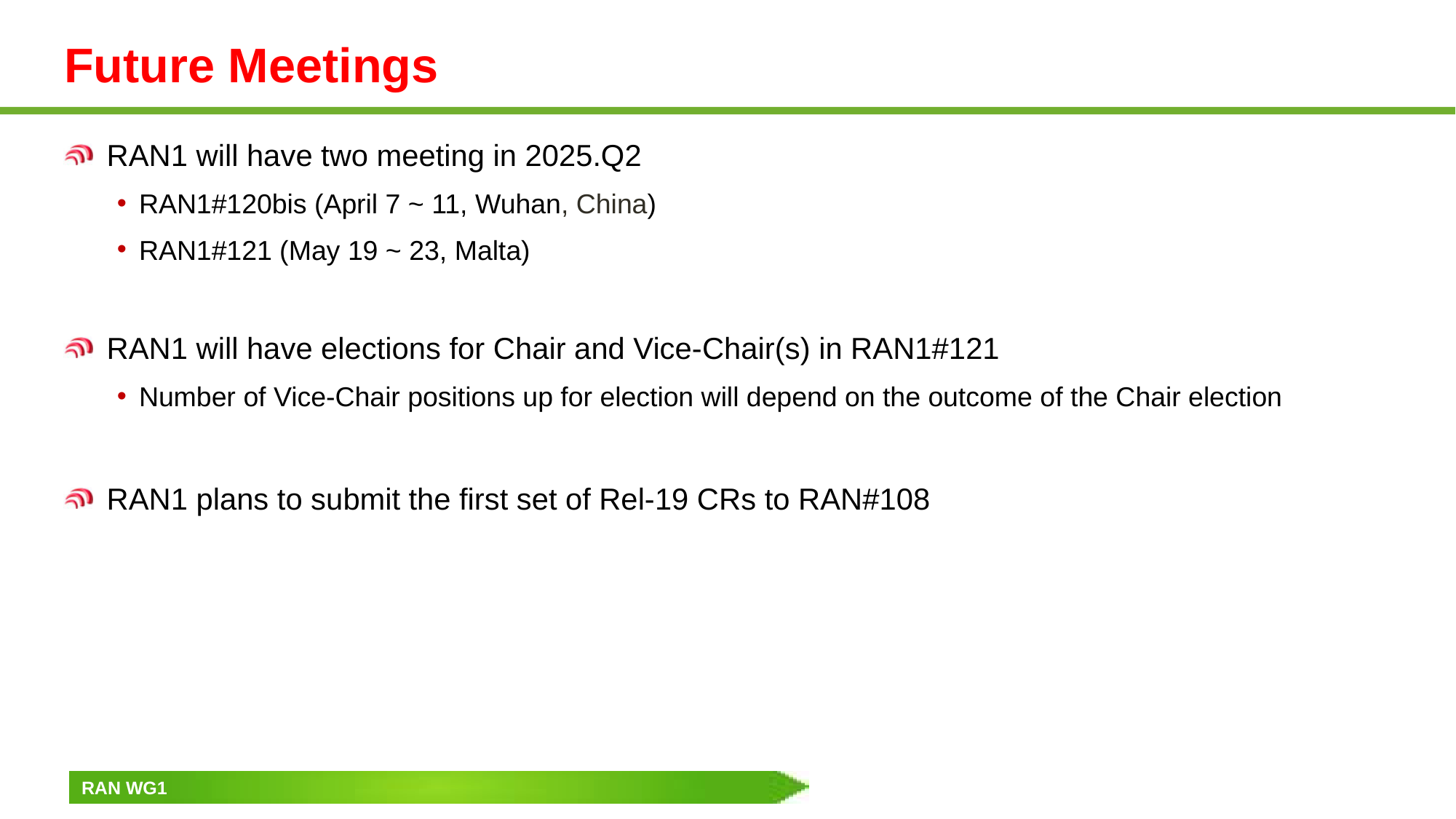

# Future Meetings
RAN1 will have two meeting in 2025.Q2
RAN1#120bis (April 7 ~ 11, Wuhan, China)
RAN1#121 (May 19 ~ 23, Malta)

RAN1 will have elections for Chair and Vice-Chair(s) in RAN1#121
Number of Vice-Chair positions up for election will depend on the outcome of the Chair election

RAN1 plans to submit the first set of Rel-19 CRs to RAN#108